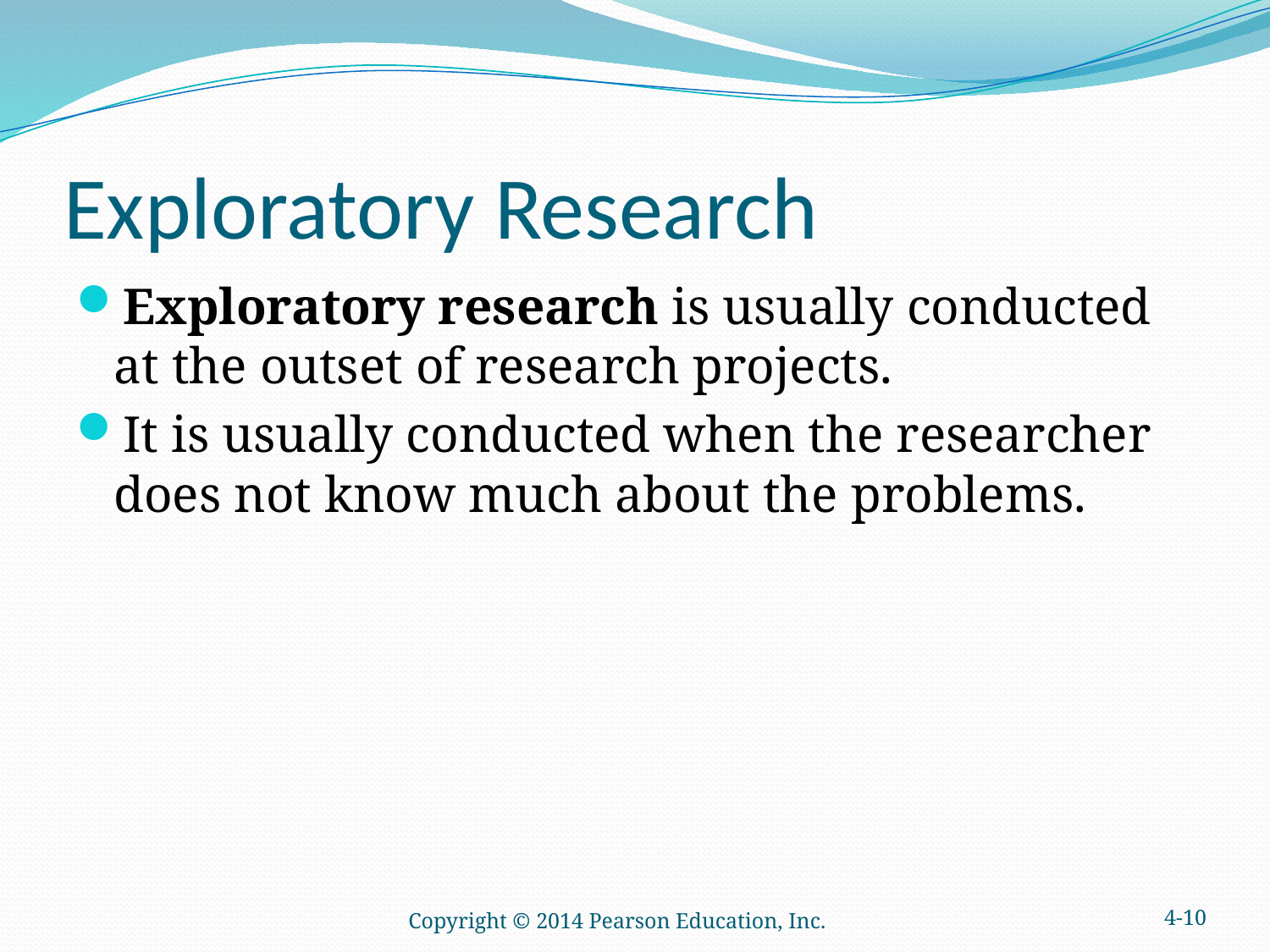

# Exploratory Research
Exploratory research is usually conducted at the outset of research projects.
It is usually conducted when the researcher does not know much about the problems.

Copyright © 2014 Pearson Education, Inc.
4-10